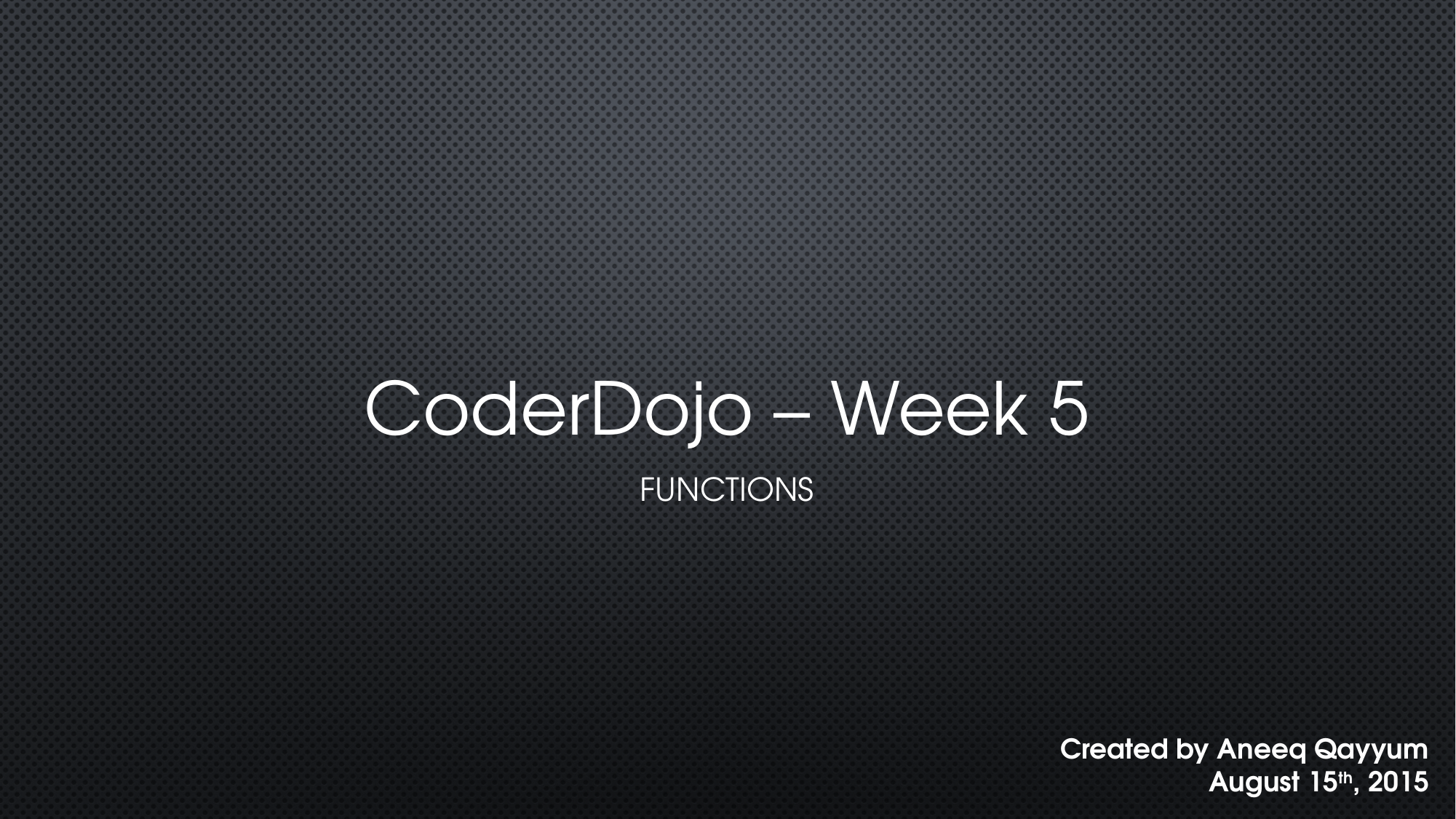

# CoderDojo – Week 5
Functions
Created by Aneeq Qayyum
August 15th, 2015